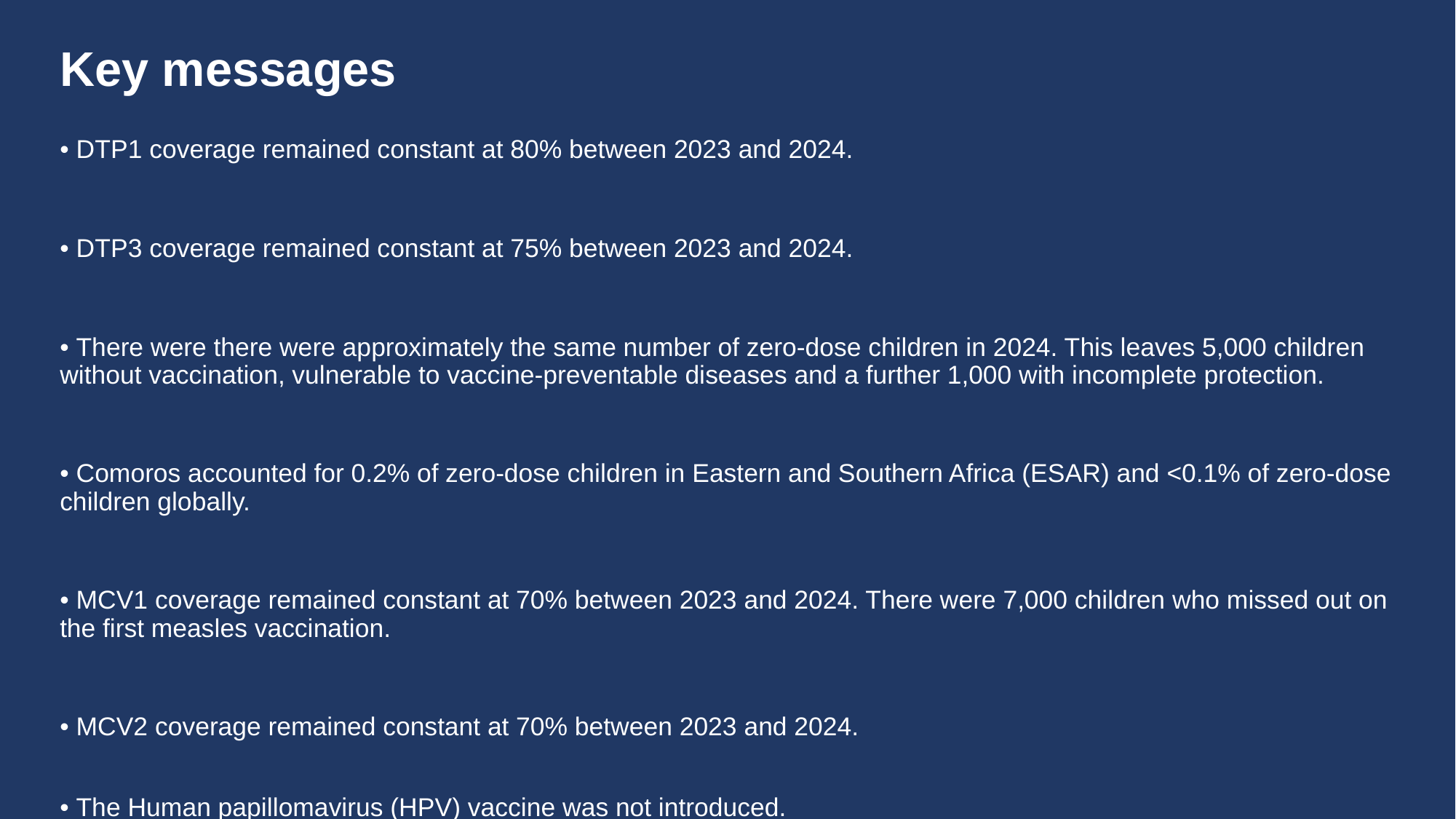

# Key messages
• DTP1 coverage remained constant at 80% between 2023 and 2024.

• DTP3 coverage remained constant at 75% between 2023 and 2024.

• There were there were approximately the same number of zero-dose children in 2024. This leaves 5,000 children without vaccination, vulnerable to vaccine-preventable diseases and a further 1,000 with incomplete protection.

• Comoros accounted for 0.2% of zero-dose children in Eastern and Southern Africa (ESAR) and <0.1% of zero-dose children globally.

• MCV1 coverage remained constant at 70% between 2023 and 2024. There were 7,000 children who missed out on the first measles vaccination.

• MCV2 coverage remained constant at 70% between 2023 and 2024.

• The Human papillomavirus (HPV) vaccine was not introduced.